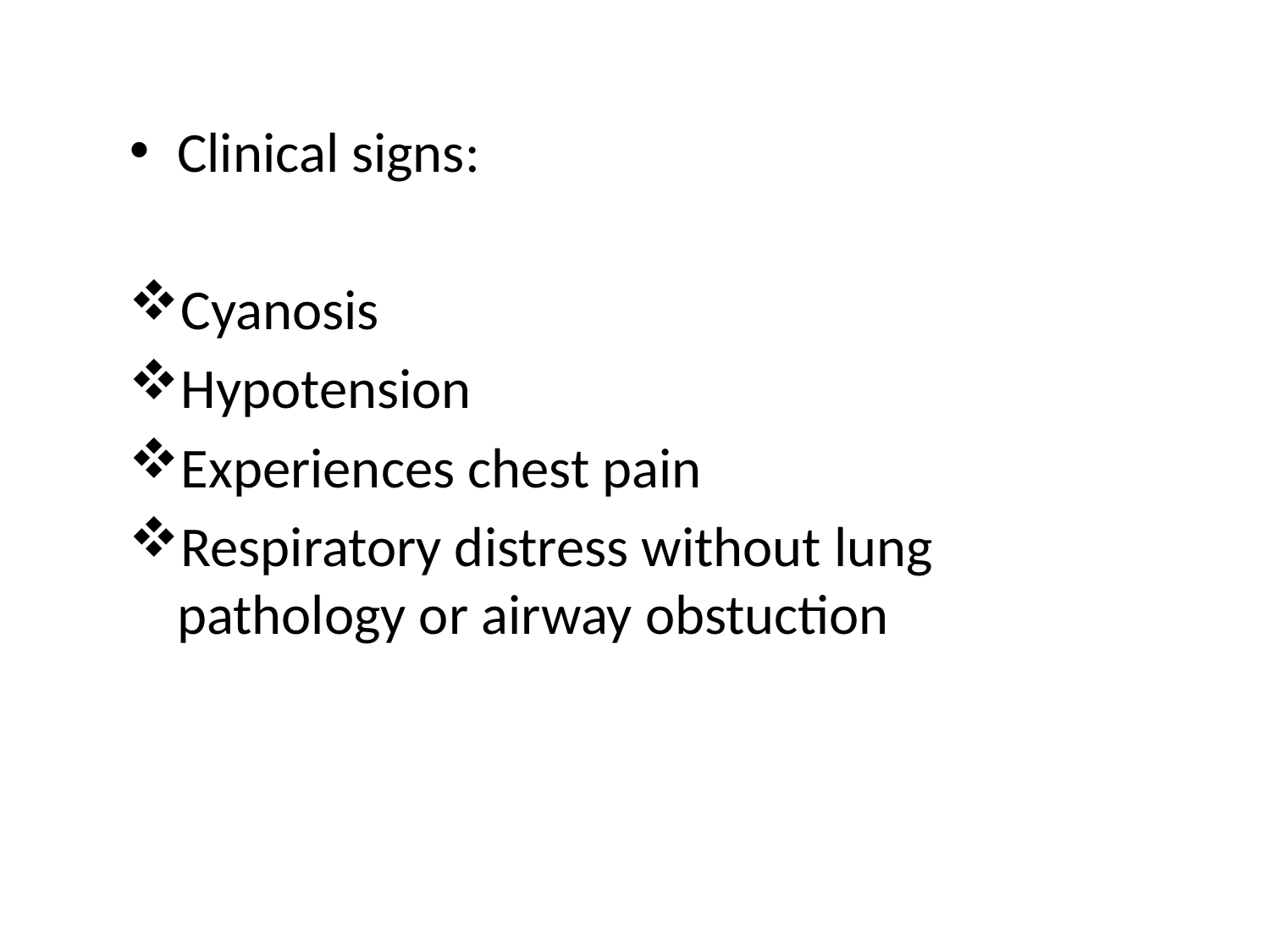

Clinical signs:

Cyanosis
Hypotension
Experiences chest pain
Respiratory distress without lung pathology or airway obstuction